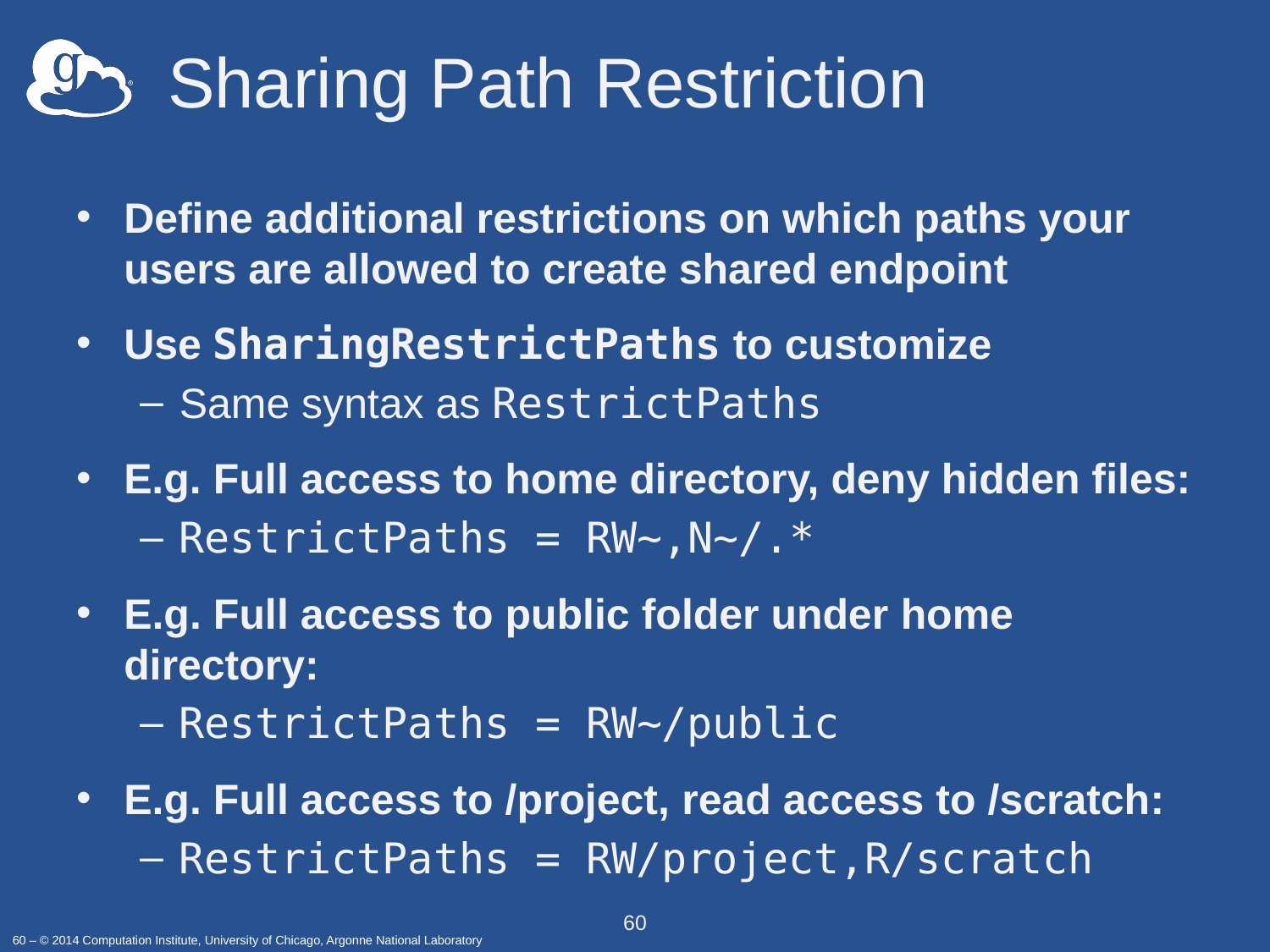

# Sharing Path Restriction
Define additional restrictions on which paths your users are allowed to create shared endpoint
Use SharingRestrictPaths to customize
Same syntax as RestrictPaths
E.g. Full access to home directory, deny hidden files:
RestrictPaths = RW~,N~/.*
E.g. Full access to public folder under home directory:
RestrictPaths = RW~/public
E.g. Full access to /project, read access to /scratch:
RestrictPaths = RW/project,R/scratch

60
60 – © 2014 Computation Institute, University of Chicago, Argonne National Laboratory